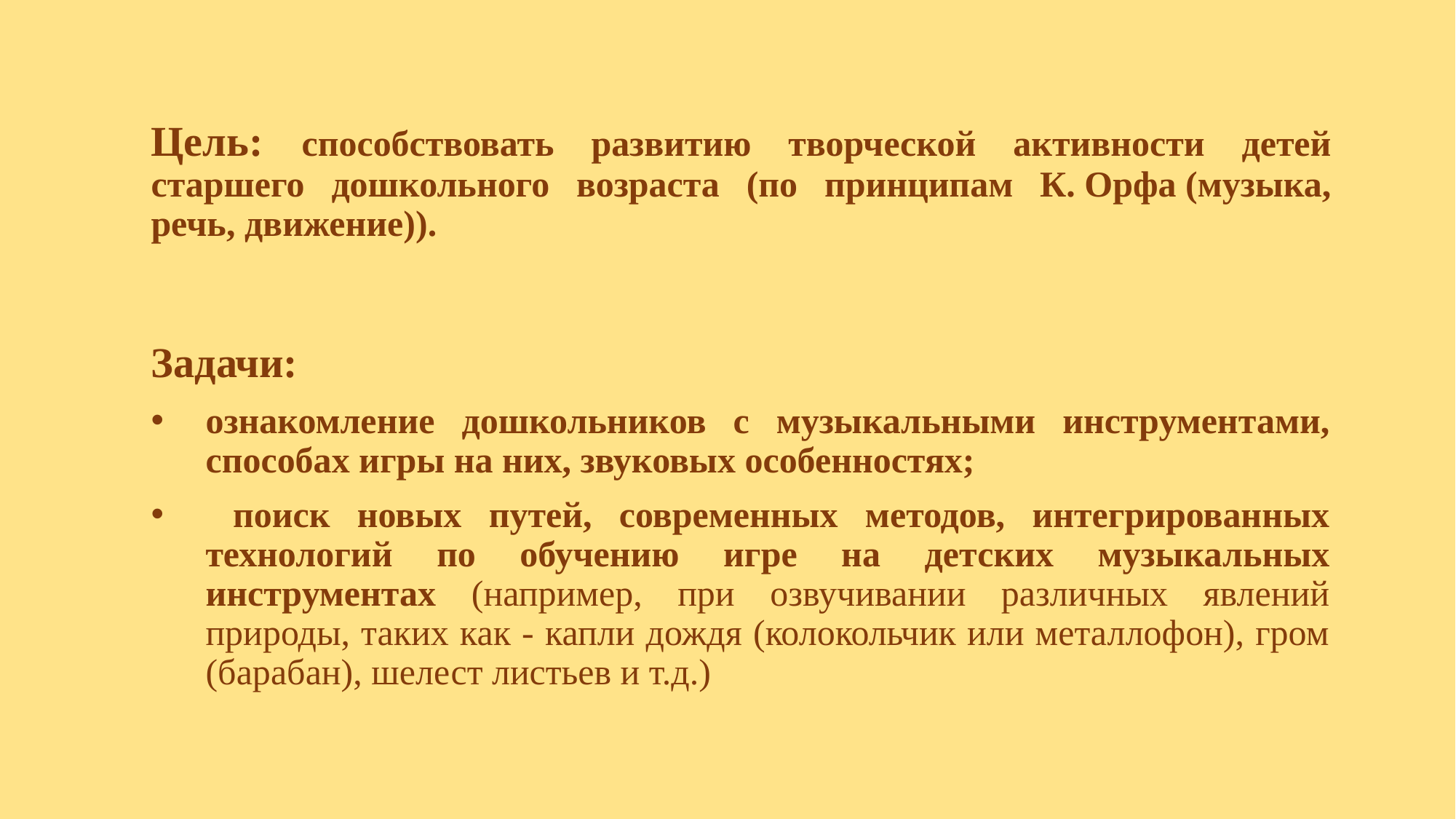

# Цель: способствовать развитию творческой активности детей старшего дошкольного возраста (по принципам К. Орфа (музыка, речь, движение)).
Задачи:
ознакомление дошкольников с музыкальными инструментами, способах игры на них, звуковых особенностях;
 поиск новых путей, современных методов, интегрированных технологий по обучению игре на детских музыкальных инструментах (например, при озвучивании различных явлений природы, таких как - капли дождя (колокольчик или металлофон), гром (барабан), шелест листьев и т.д.)